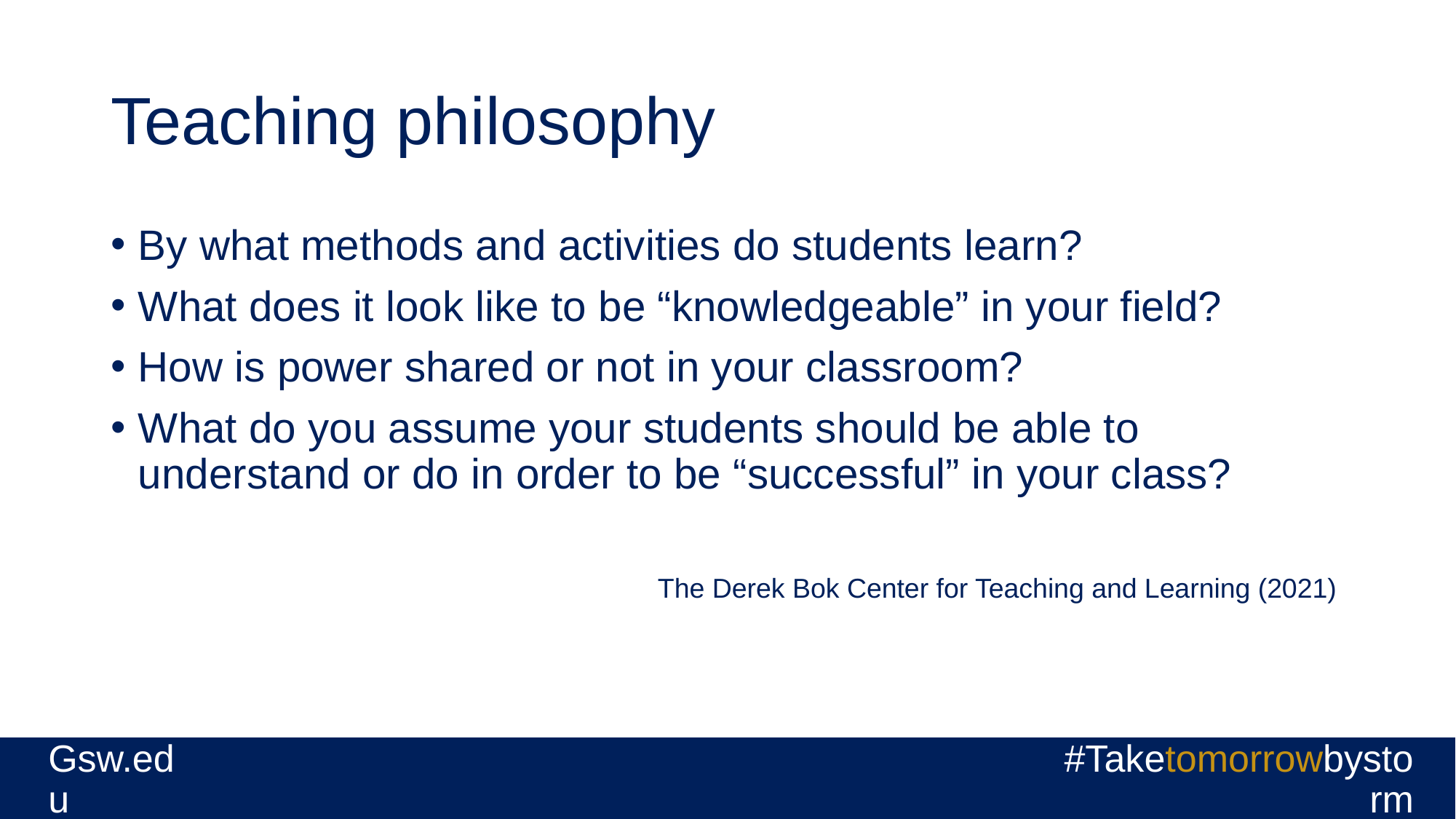

# Teaching philosophy
By what methods and activities do students learn?
What does it look like to be “knowledgeable” in your field?
How is power shared or not in your classroom?
What do you assume your students should be able to understand or do in order to be “successful” in your class?

The Derek Bok Center for Teaching and Learning (2021)